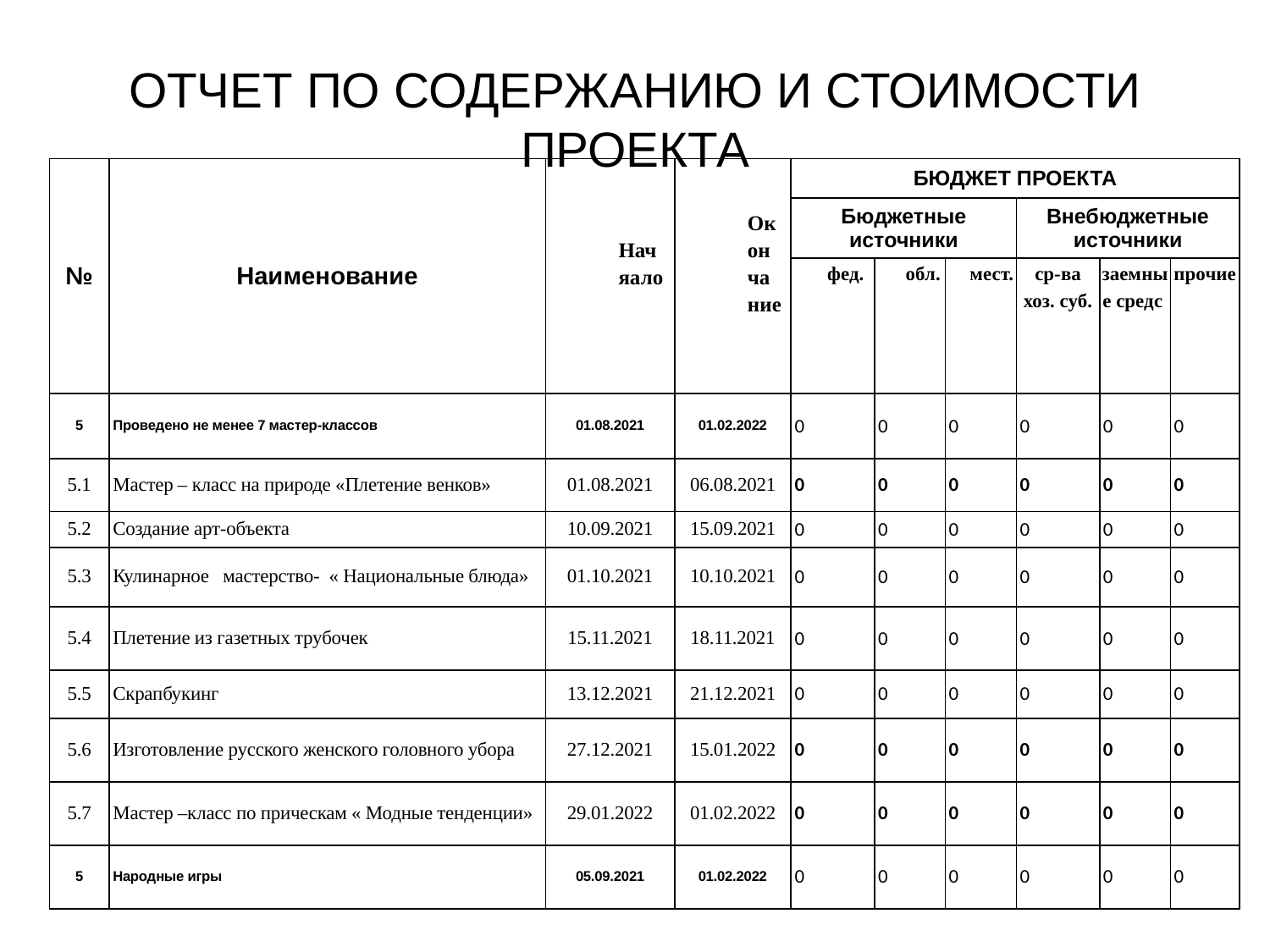

# ОТЧЕТ ПО СОДЕРЖАНИЮ И СТОИМОСТИ ПРОЕКТА
| № | Наименование | Начяало | Окончание | БЮДЖЕТ ПРОЕКТА |  |  |  |  |  |
| --- | --- | --- | --- | --- | --- | --- | --- | --- | --- |
|  |  |  |  | Бюджетные источники |  |  | Внебюджетные источники |  |  |
|  |  |  |  | фед. | обл. | мест. | ср-ва хоз. суб. | заемные средс | прочие |
| 5 | Проведено не менее 7 мастер-классов | 01.08.2021 | 01.02.2022 | 0 | 0 | 0 | 0 | 0 | 0 |
| 5.1 | Мастер – класс на природе «Плетение венков» | 01.08.2021 | 06.08.2021 | 0 | 0 | 0 | 0 | 0 | 0 |
| 5.2 | Создание арт-объекта | 10.09.2021 | 15.09.2021 | 0 | 0 | 0 | 0 | 0 | 0 |
| 5.3 | Кулинарное мастерство- « Национальные блюда» | 01.10.2021 | 10.10.2021 | 0 | 0 | 0 | 0 | 0 | 0 |
| 5.4 | Плетение из газетных трубочек | 15.11.2021 | 18.11.2021 | 0 | 0 | 0 | 0 | 0 | 0 |
| 5.5 | Скрапбукинг | 13.12.2021 | 21.12.2021 | 0 | 0 | 0 | 0 | 0 | 0 |
| 5.6 | Изготовление русского женского головного убора | 27.12.2021 | 15.01.2022 | 0 | 0 | 0 | 0 | 0 | 0 |
| 5.7 | Мастер –класс по прическам « Модные тенденции» | 29.01.2022 | 01.02.2022 | 0 | 0 | 0 | 0 | 0 | 0 |
| 5 | Народные игры | 05.09.2021 | 01.02.2022 | 0 | 0 | 0 | 0 | 0 | 0 |